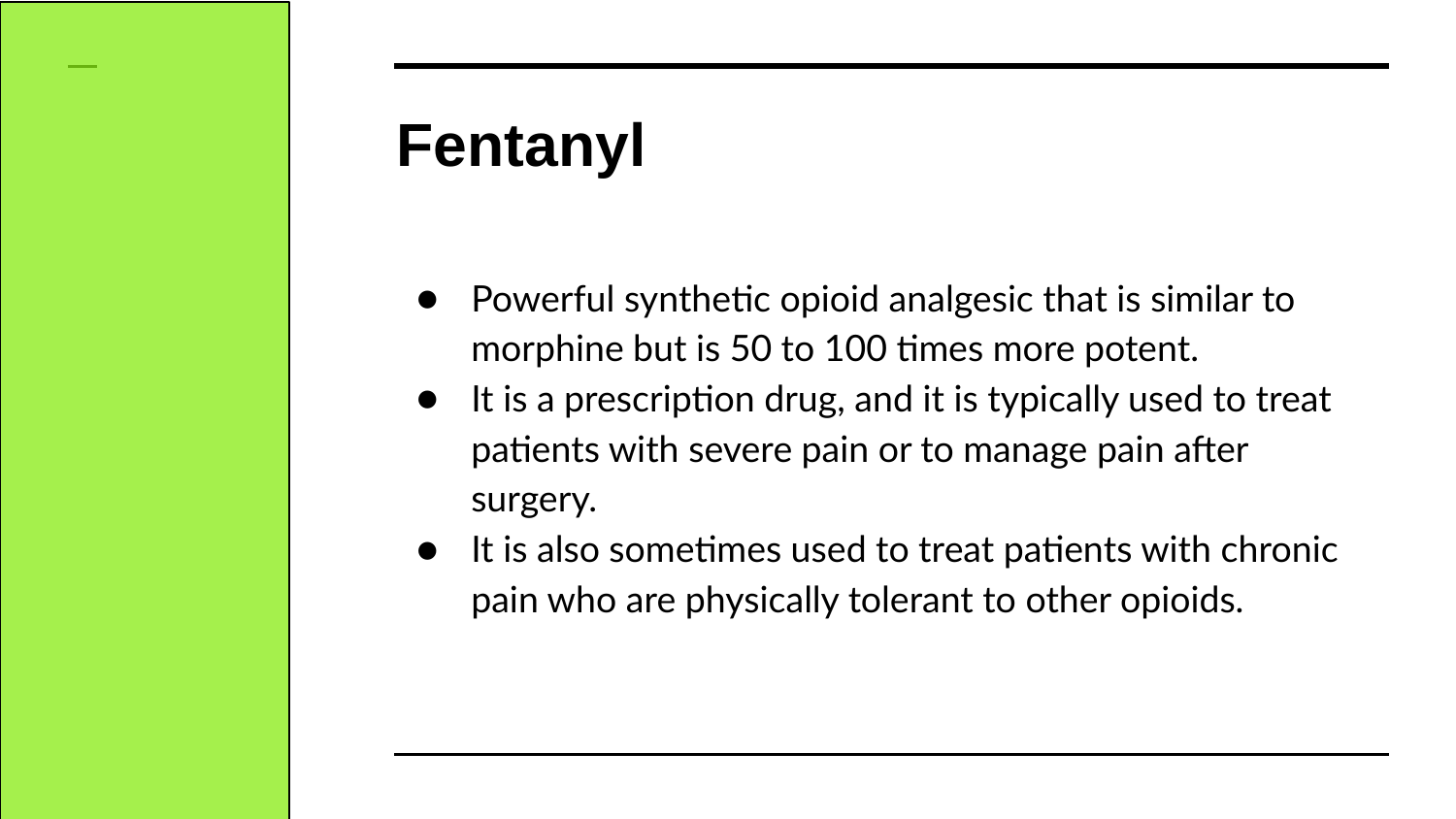

# Fentanyl
Powerful synthetic opioid analgesic that is similar to morphine but is 50 to 100 times more potent.
It is a prescription drug, and it is typically used to treat patients with severe pain or to manage pain after surgery.
It is also sometimes used to treat patients with chronic pain who are physically tolerant to other opioids.